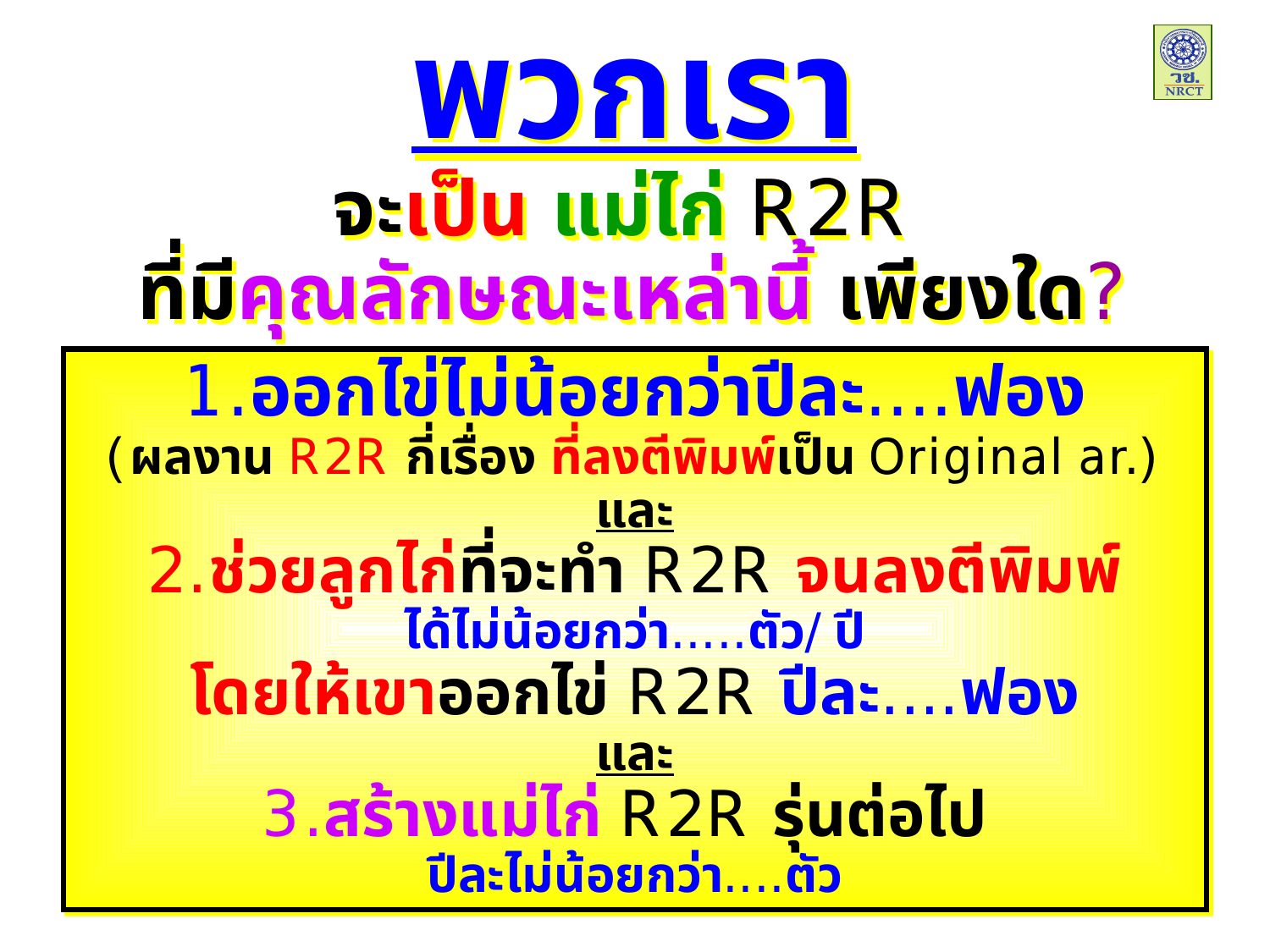

พวกเรา
จะเป็น แม่ไก่ R2R
ที่มีคุณลักษณะเหล่านี้ เพียงใด?
1.ออกไข่ไม่น้อยกว่าปีละ....ฟอง
(ผลงาน R2R กี่เรื่อง ที่ลงตีพิมพ์เป็น Original ar.)
และ
2.ช่วยลูกไก่ที่จะทำ R2R จนลงตีพิมพ์
ได้ไม่น้อยกว่า.....ตัว/ปี
โดยให้เขาออกไข่ R2R ปีละ....ฟอง
และ
3.สร้างแม่ไก่ R2R รุ่นต่อไป
ปีละไม่น้อยกว่า....ตัว